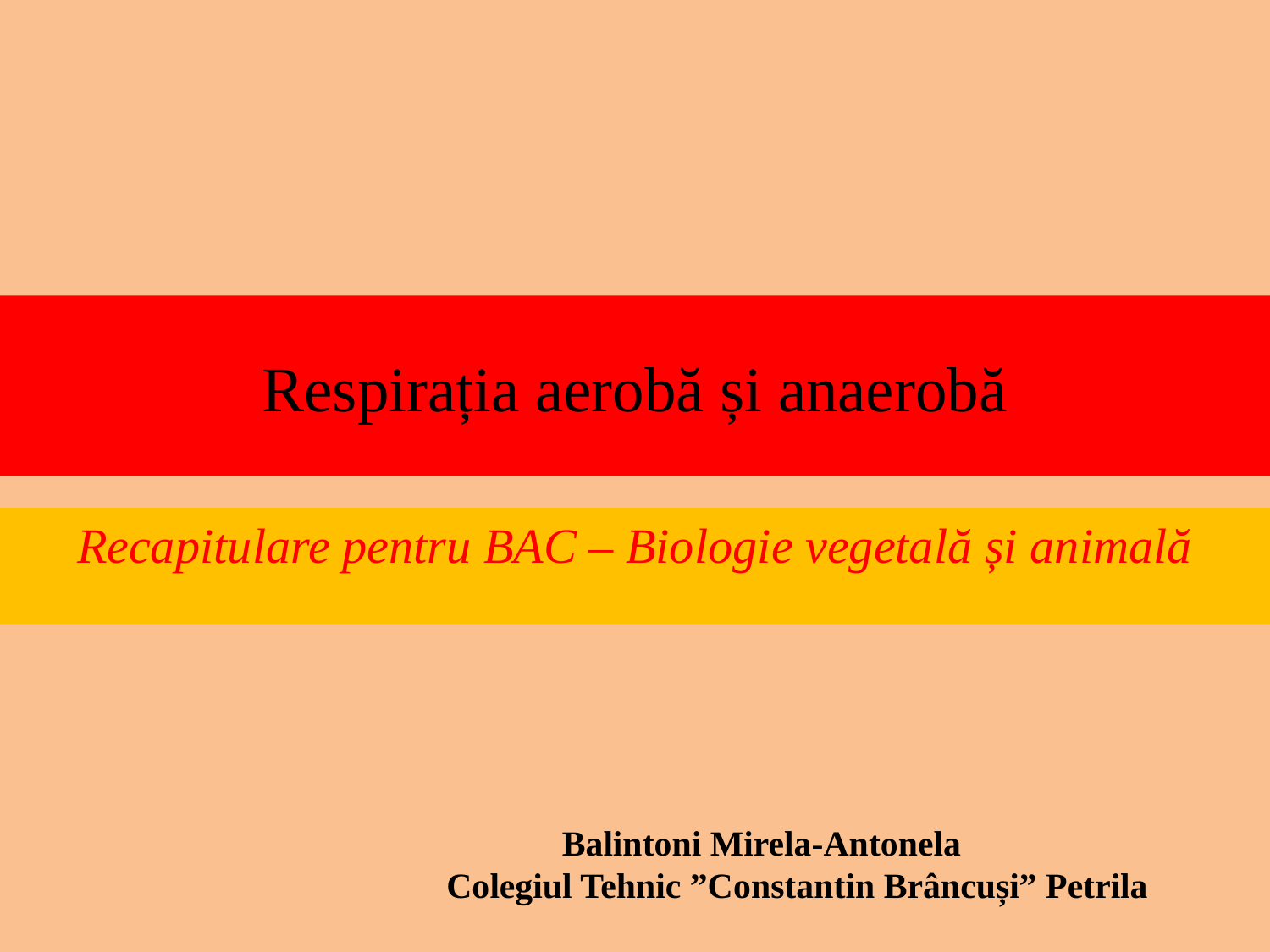

# Respirația aerobă și anaerobă
Recapitulare pentru BAC – Biologie vegetală și animală

             Balintoni Mirela-Antonela
Colegiul Tehnic ”Constantin Brâncuși” Petrila